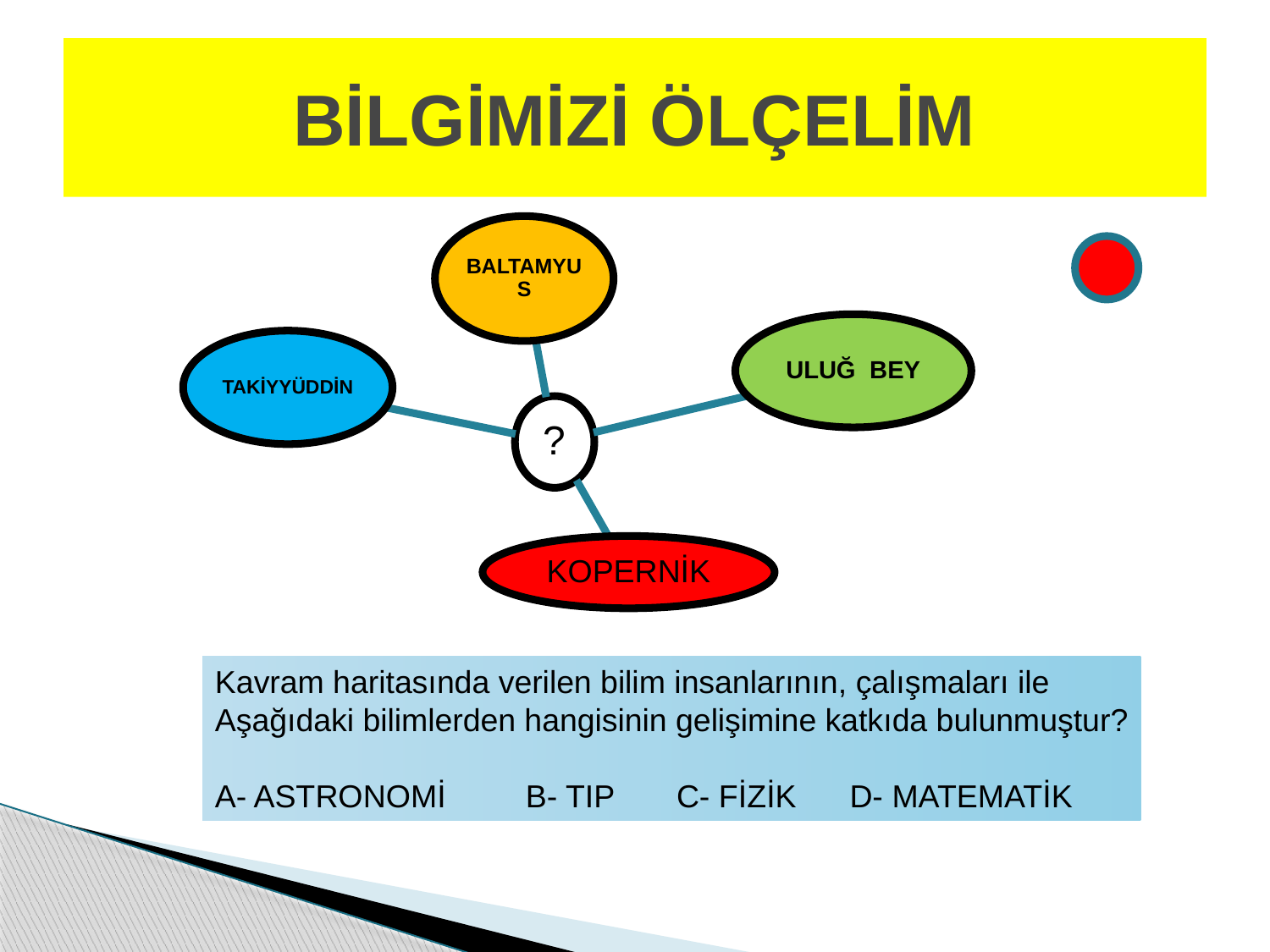

# BİLGİMİZİ ÖLÇELİM
?

BALTAMYUS

ULUĞ  BEY

KOPERNİK

TAKİYYÜDDİN

Kavram haritasında verilen bilim insanlarının, çalışmaları ile
Aşağıdaki bilimlerden hangisinin gelişimine katkıda bulunmuştur?

A- ASTRONOMİ         B- TIP       C- FİZİK      D- MATEMATİK